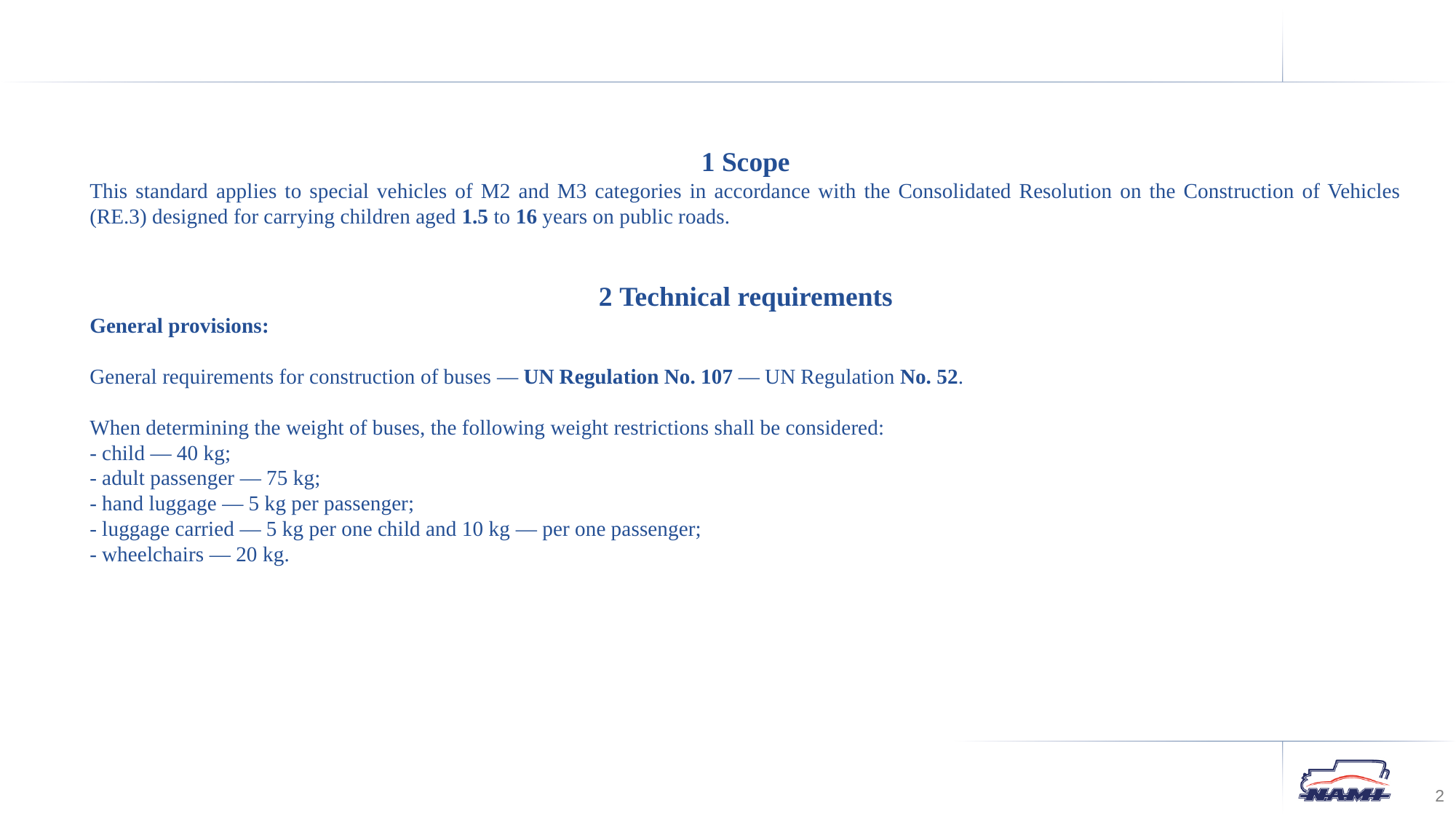

1 Scope
This standard applies to special vehicles of M2 and M3 categories in accordance with the Consolidated Resolution on the Construction of Vehicles (RE.3) designed for carrying children aged 1.5 to 16 years on public roads.

2 Technical requirements
General provisions:

General requirements for construction of buses — UN Regulation No. 107 — UN Regulation No. 52.

When determining the weight of buses, the following weight restrictions shall be considered:
- child — 40 kg;
- adult passenger — 75 kg;
- hand luggage — 5 kg per passenger;
- luggage carried — 5 kg per one child and 10 kg — per one passenger;
- wheelchairs — 20 kg.

2